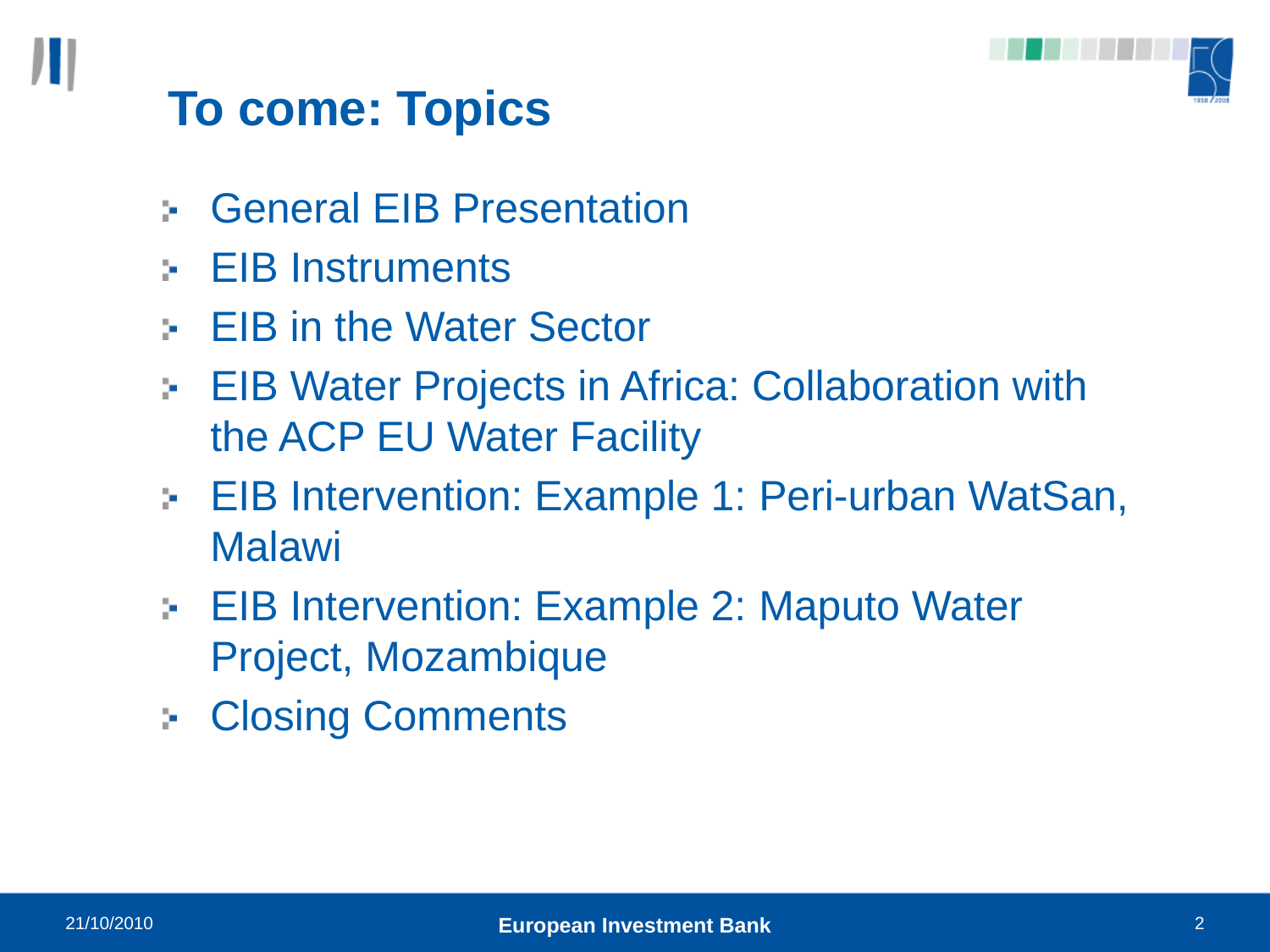

# To come: Topics
General EIB Presentation
EIB Instruments
EIB in the Water Sector
EIB Water Projects in Africa: Collaboration with the ACP EU Water Facility
EIB Intervention: Example 1: Peri-urban WatSan, Malawi
EIB Intervention: Example 2: Maputo Water Project, Mozambique
Closing Comments
21/10/2010
European Investment Bank
2